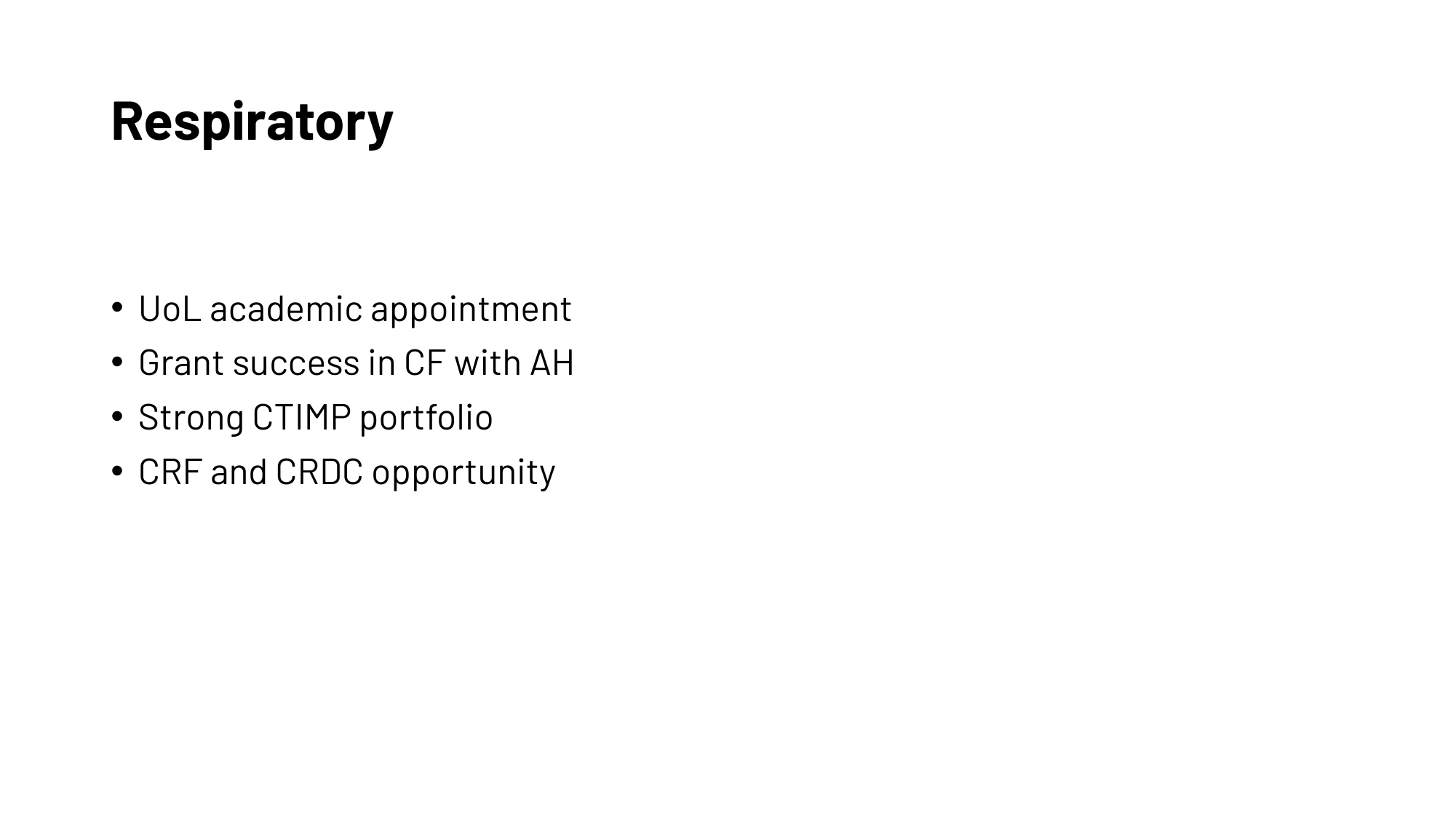

# Respiratory

UoL academic appointment
Grant success in CF with AH
Strong CTIMP portfolio
CRF and CRDC opportunity